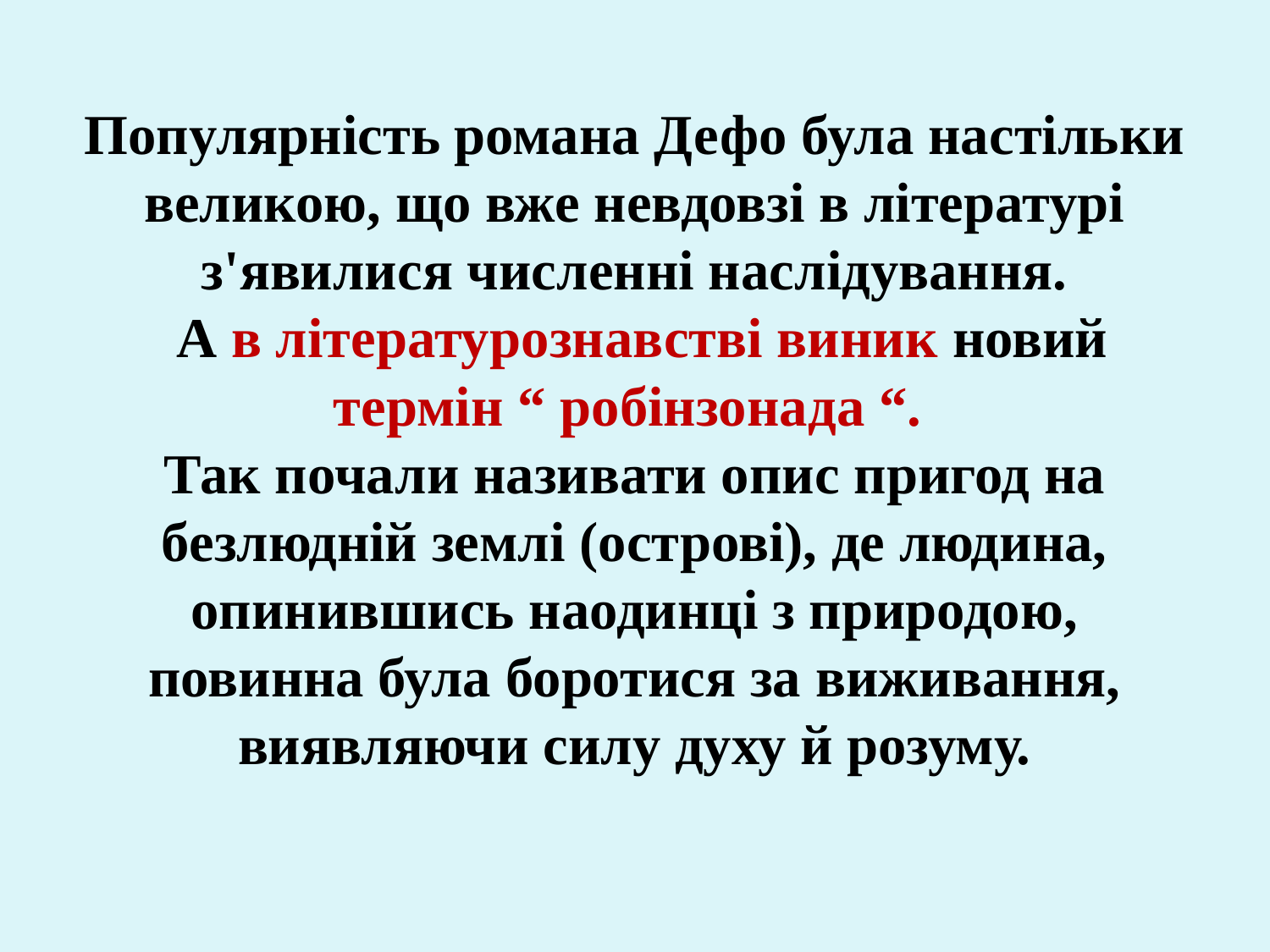

# Популярність романа Дефо була настільки великою, що вже невдовзі в літературі з'явилися численні наслідування. А в літературознавстві виник новий термін “ робінзонада “. Так почали називати опис пригод на безлюдній землі (острові), де людина, опинившись наодинці з природою, повинна була боротися за виживання, виявляючи силу духу й розуму.